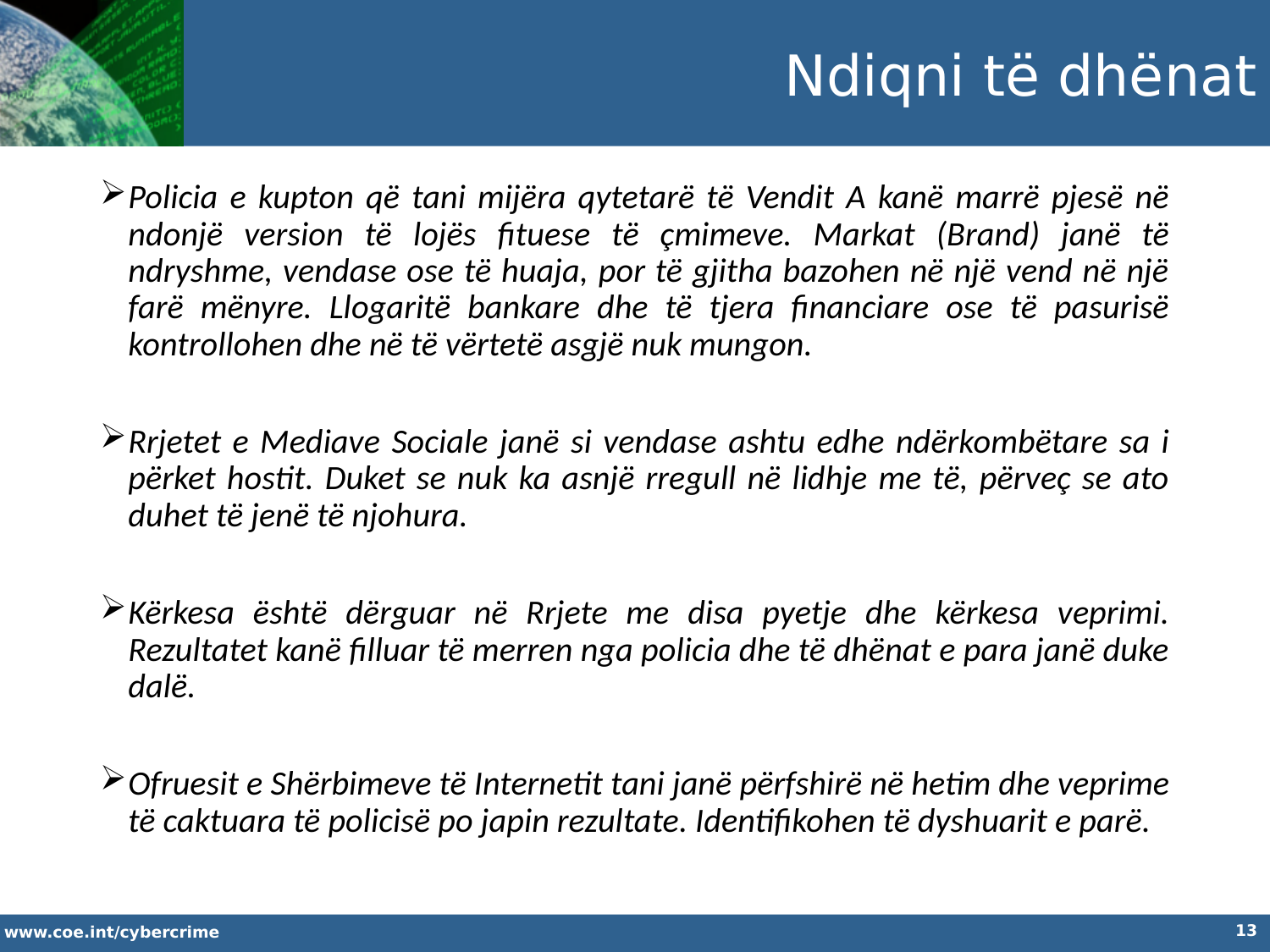

Ndiqni të dhënat
Policia e kupton që tani mijëra qytetarë të Vendit A kanë marrë pjesë në ndonjë version të lojës fituese të çmimeve. Markat (Brand) janë të ndryshme, vendase ose të huaja, por të gjitha bazohen në një vend në një farë mënyre. Llogaritë bankare dhe të tjera financiare ose të pasurisë kontrollohen dhe në të vërtetë asgjë nuk mungon.

Rrjetet e Mediave Sociale janë si vendase ashtu edhe ndërkombëtare sa i përket hostit. Duket se nuk ka asnjë rregull në lidhje me të, përveç se ato duhet të jenë të njohura.

Kërkesa është dërguar në Rrjete me disa pyetje dhe kërkesa veprimi. Rezultatet kanë filluar të merren nga policia dhe të dhënat e para janë duke dalë.

Ofruesit e Shërbimeve të Internetit tani janë përfshirë në hetim dhe veprime të caktuara të policisë po japin rezultate. Identifikohen të dyshuarit e parë.

13